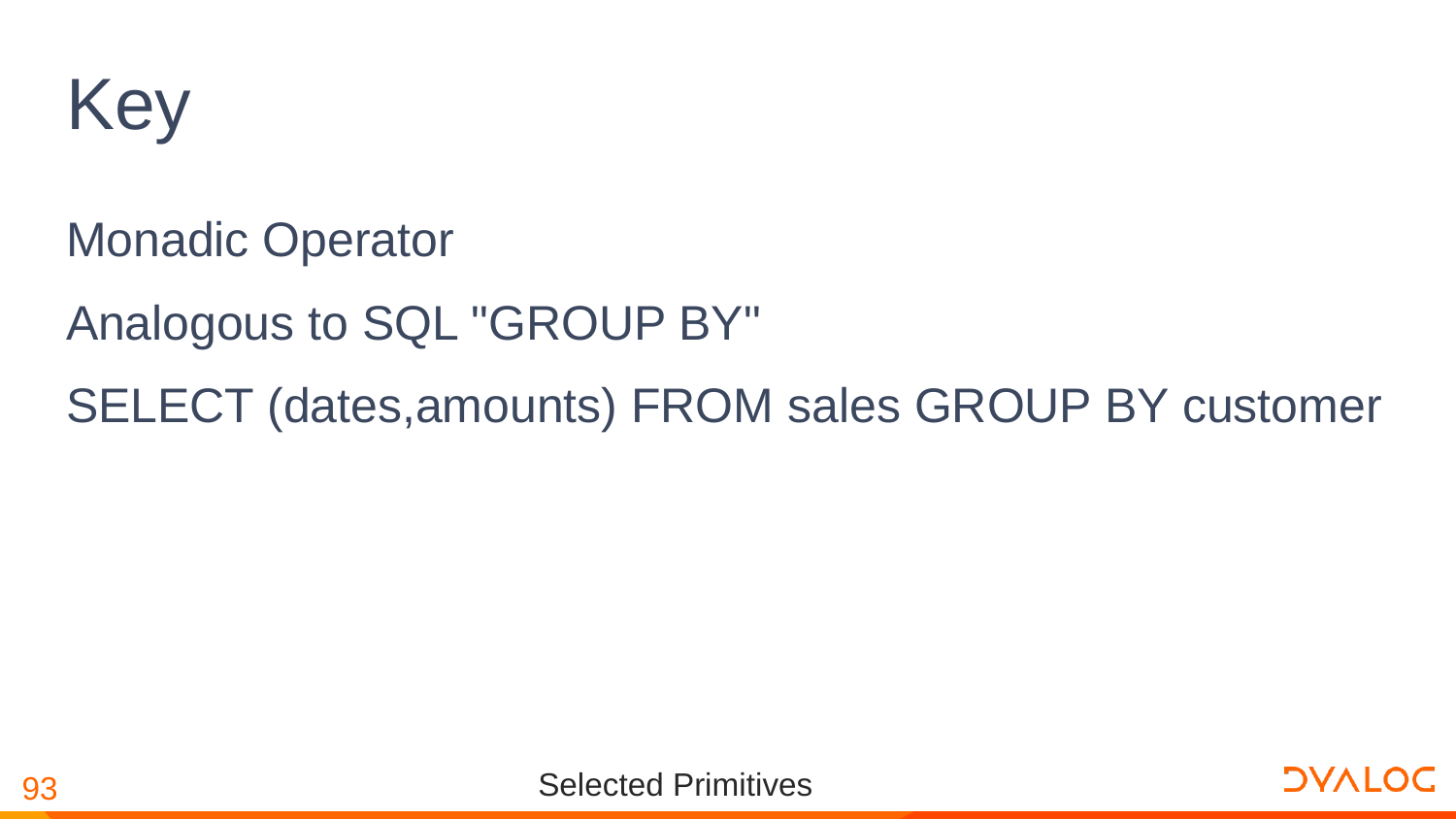

# Key
Monadic Operator
Analogous to SQL "GROUP BY"
SELECT (dates,amounts) FROM sales GROUP BY customer